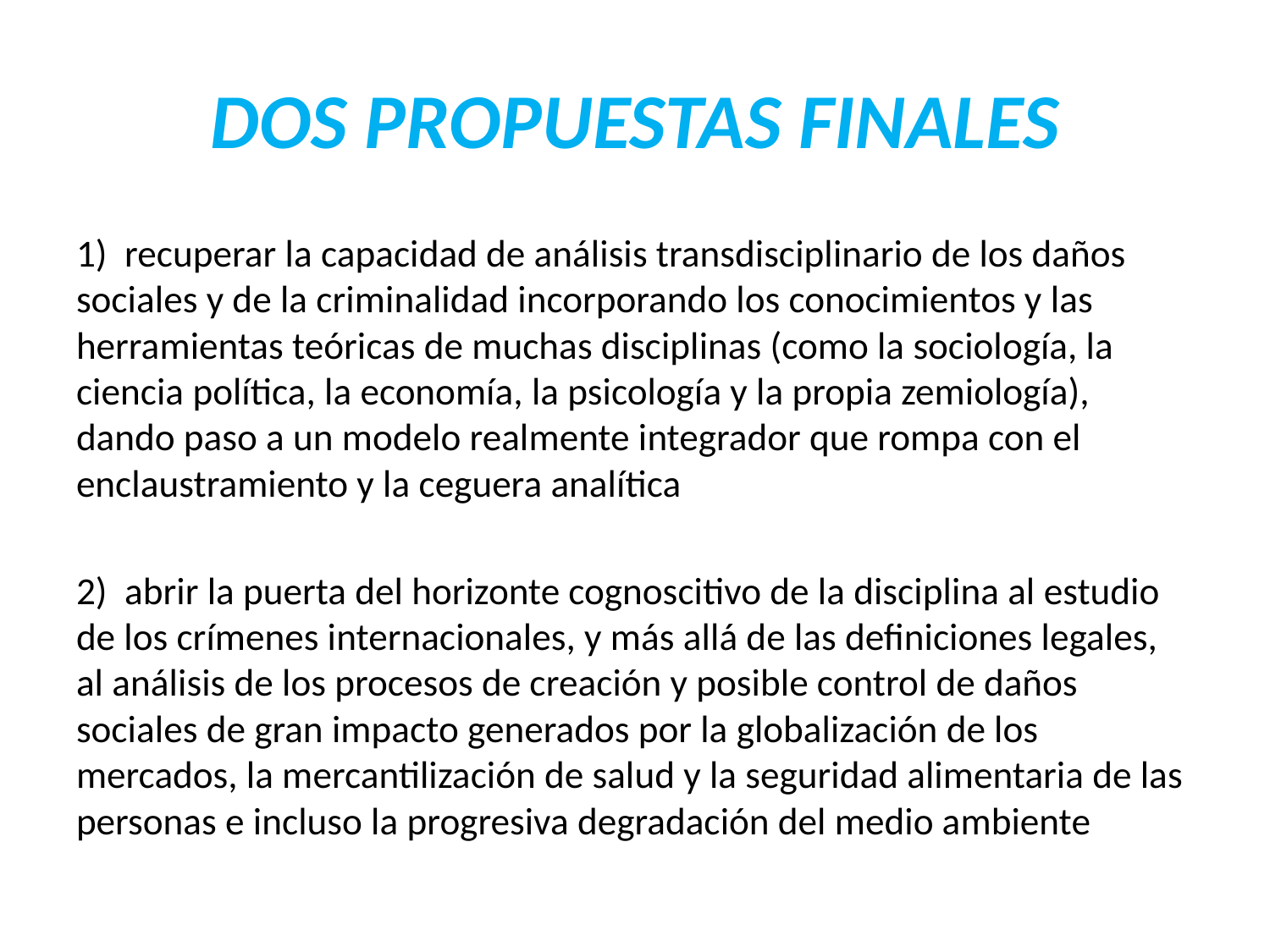

# DOS PROPUESTAS FINALES
1)  recuperar la capacidad de análisis transdisciplinario de los daños sociales y de la criminalidad incorporando los conocimientos y las herramientas teóricas de muchas disciplinas (como la sociología, la ciencia política, la economía, la psicología y la propia zemiología), dando paso a un modelo realmente integrador que rompa con el enclaustramiento y la ceguera analítica

2)  abrir la puerta del horizonte cognoscitivo de la disciplina al estudio de los crímenes internacionales, y más allá de las definiciones legales, al análisis de los procesos de creación y posible control de daños sociales de gran impacto generados por la globalización de los mercados, la mercantilización de salud y la seguridad alimentaria de las personas e incluso la progresiva degradación del medio ambiente